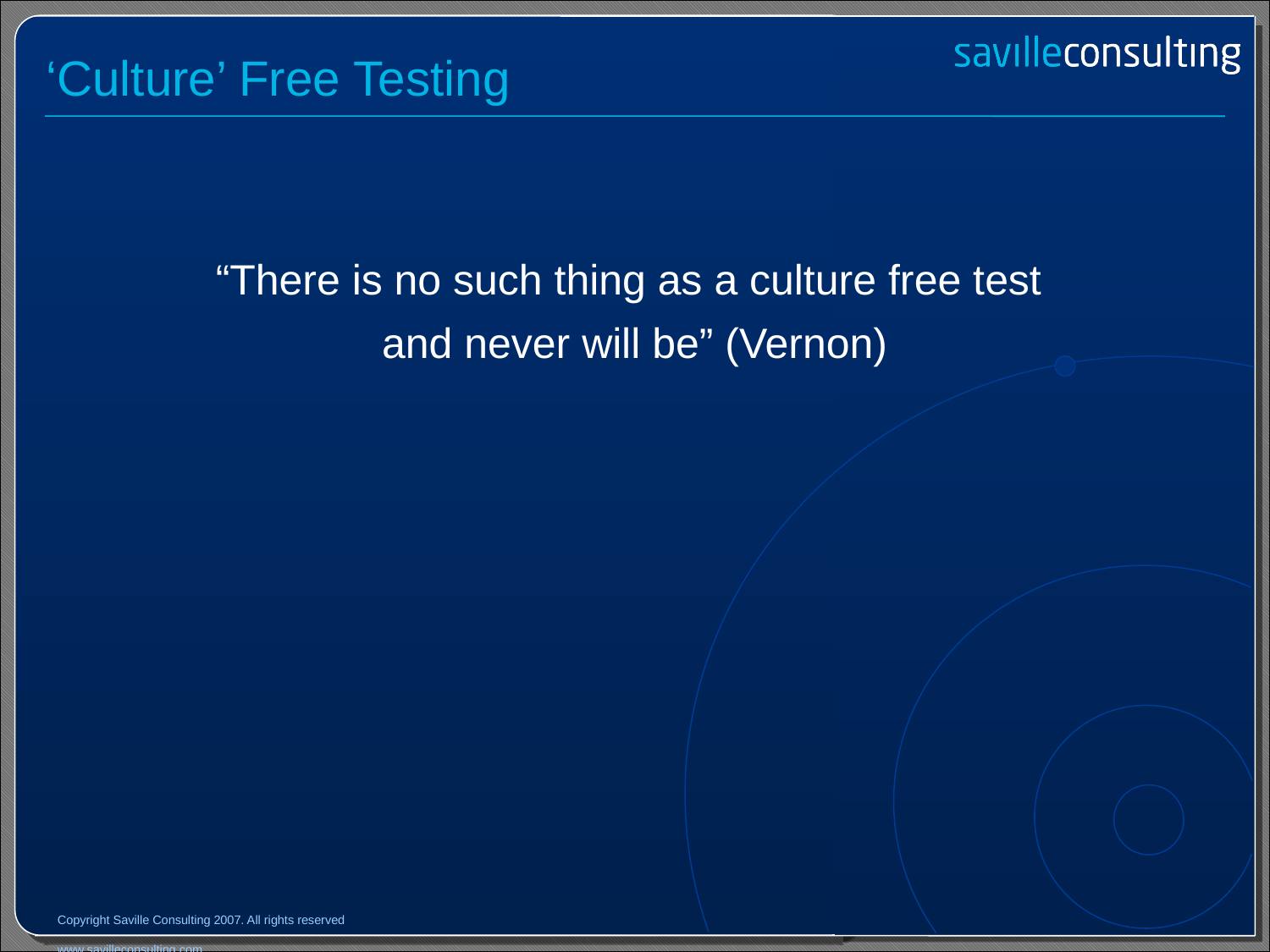

# ‘Culture’ Free Testing

“There is no such thing as a culture free test
and never will be” (Vernon)